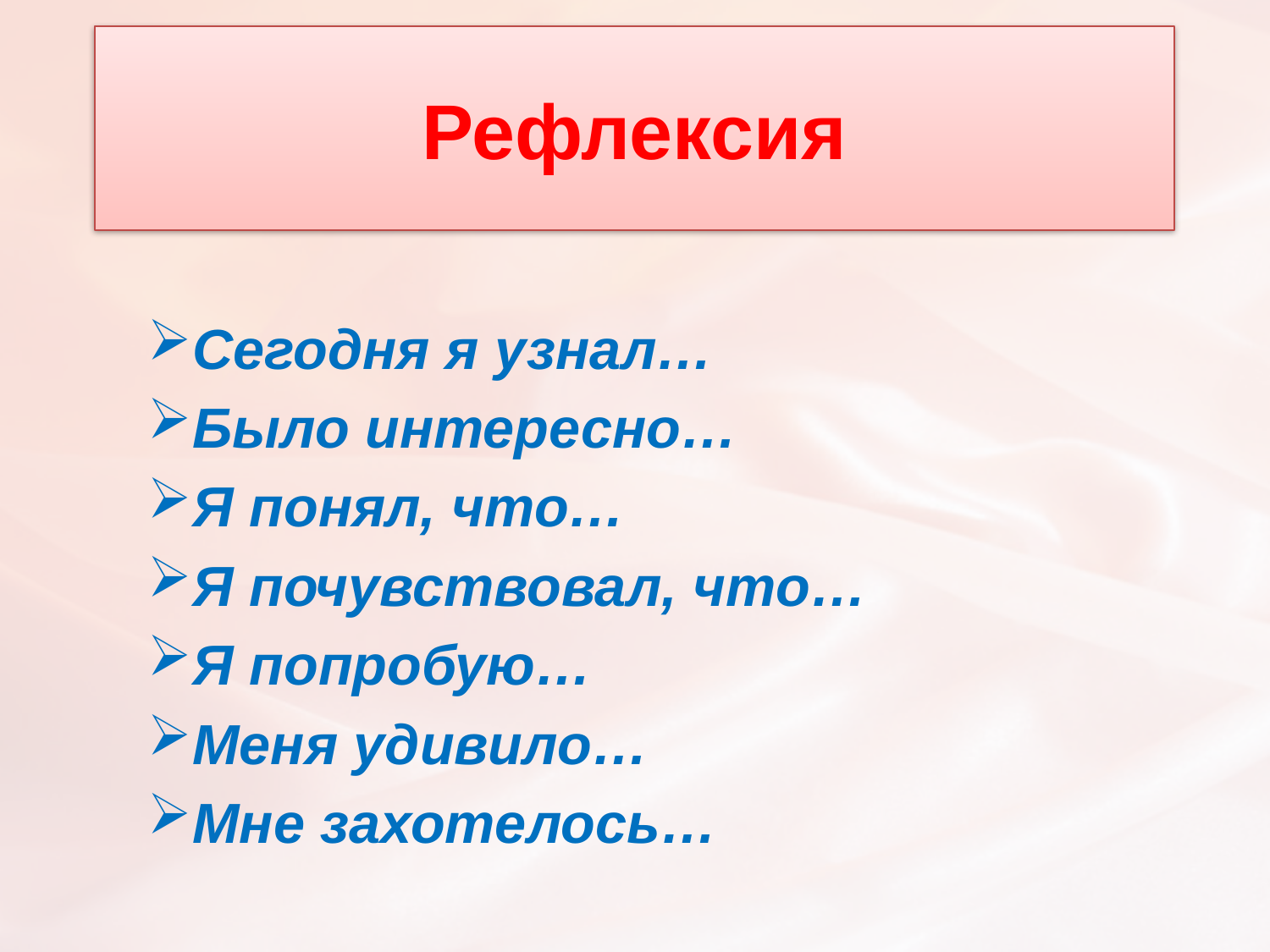

# Рефлексия
Сегодня я узнал…
Было интересно…
Я понял, что…
Я почувствовал, что…
Я попробую…
Меня удивило…
Мне захотелось…